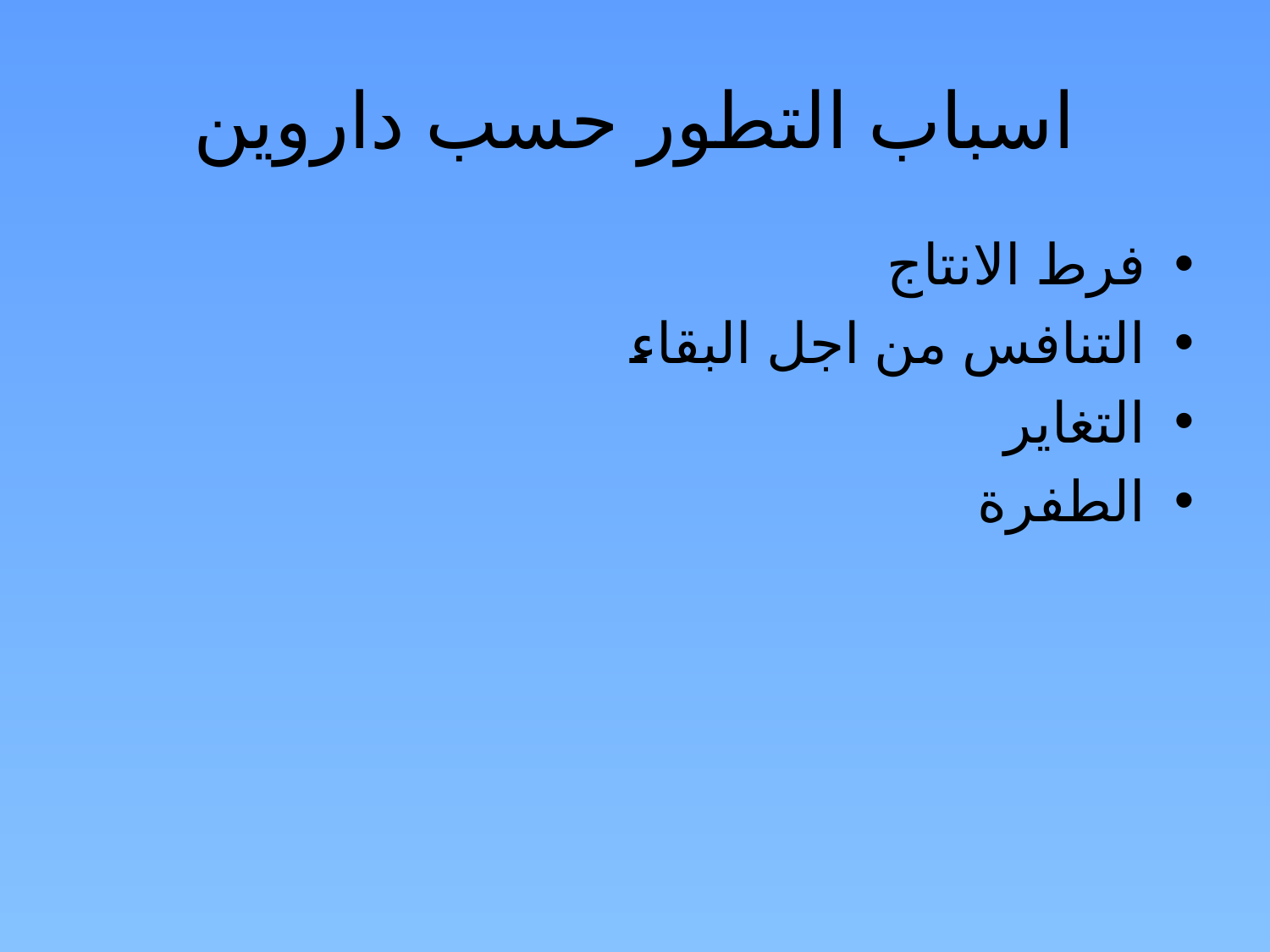

# اسباب التطور حسب داروين
فرط الانتاج
التنافس من اجل البقاء
التغاير
الطفرة